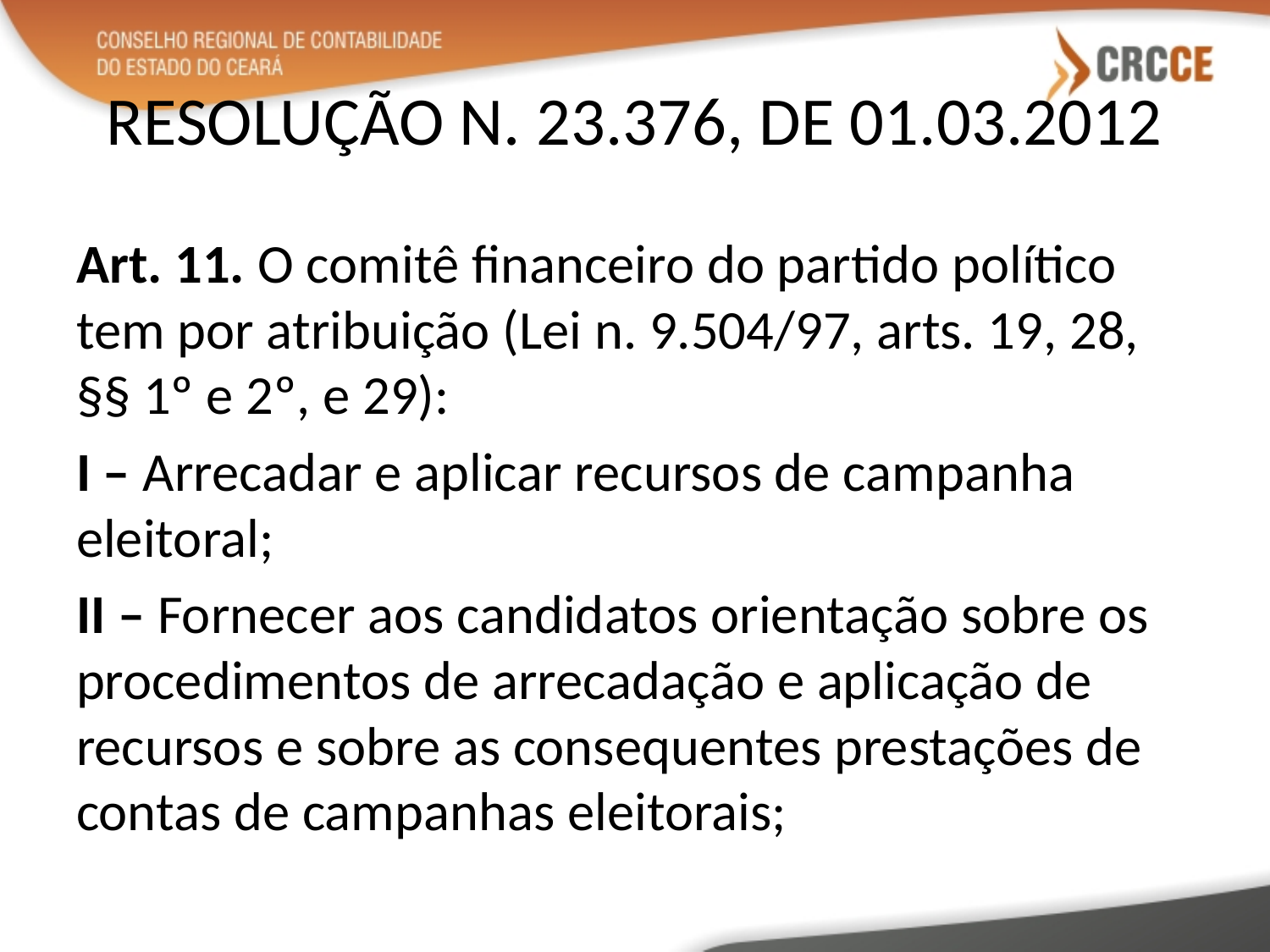

# RESOLUÇÃO N. 23.376, DE 01.03.2012
Art. 11. O comitê financeiro do partido político tem por atribuição (Lei n. 9.504/97, arts. 19, 28, §§ 1º e 2º, e 29):
I – Arrecadar e aplicar recursos de campanha eleitoral;
II – Fornecer aos candidatos orientação sobre os procedimentos de arrecadação e aplicação de recursos e sobre as consequentes prestações de contas de campanhas eleitorais;